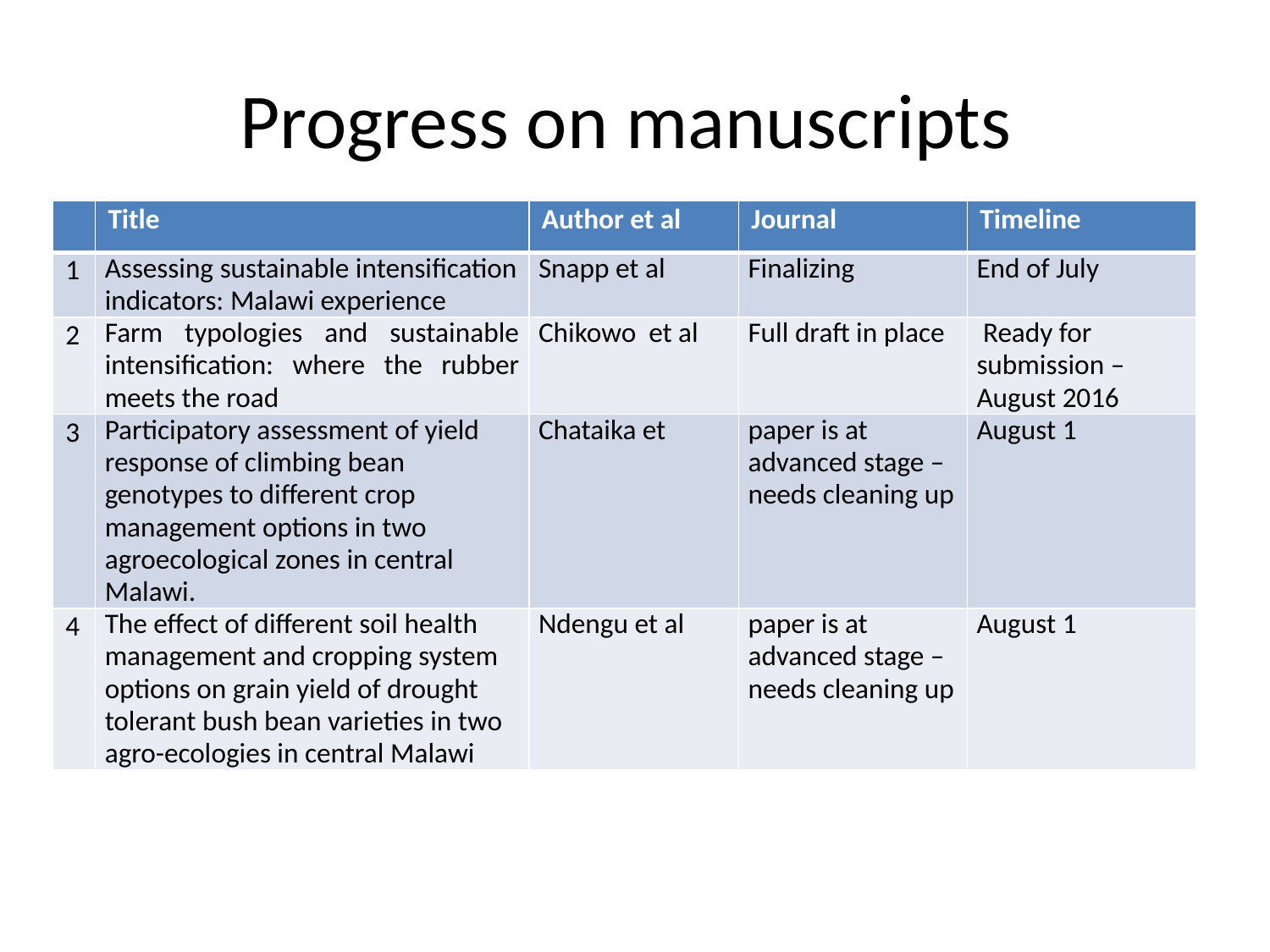

# Progress on manuscripts
|  | Title | Author et al | Journal | Timeline |
| --- | --- | --- | --- | --- |
| 1 | Assessing sustainable intensification indicators: Malawi experience | Snapp et al | Finalizing | End of July |
| 2 | Farm typologies and sustainable intensification: where the rubber meets the road | Chikowo et al | Full draft in place | Ready for submission – August 2016 |
| 3 | Participatory assessment of yield response of climbing bean genotypes to different crop management options in two agroecological zones in central Malawi. | Chataika et | paper is at advanced stage – needs cleaning up | August 1 |
| 4 | The effect of different soil health management and cropping system options on grain yield of drought tolerant bush bean varieties in two agro-ecologies in central Malawi | Ndengu et al | paper is at advanced stage – needs cleaning up | August 1 |